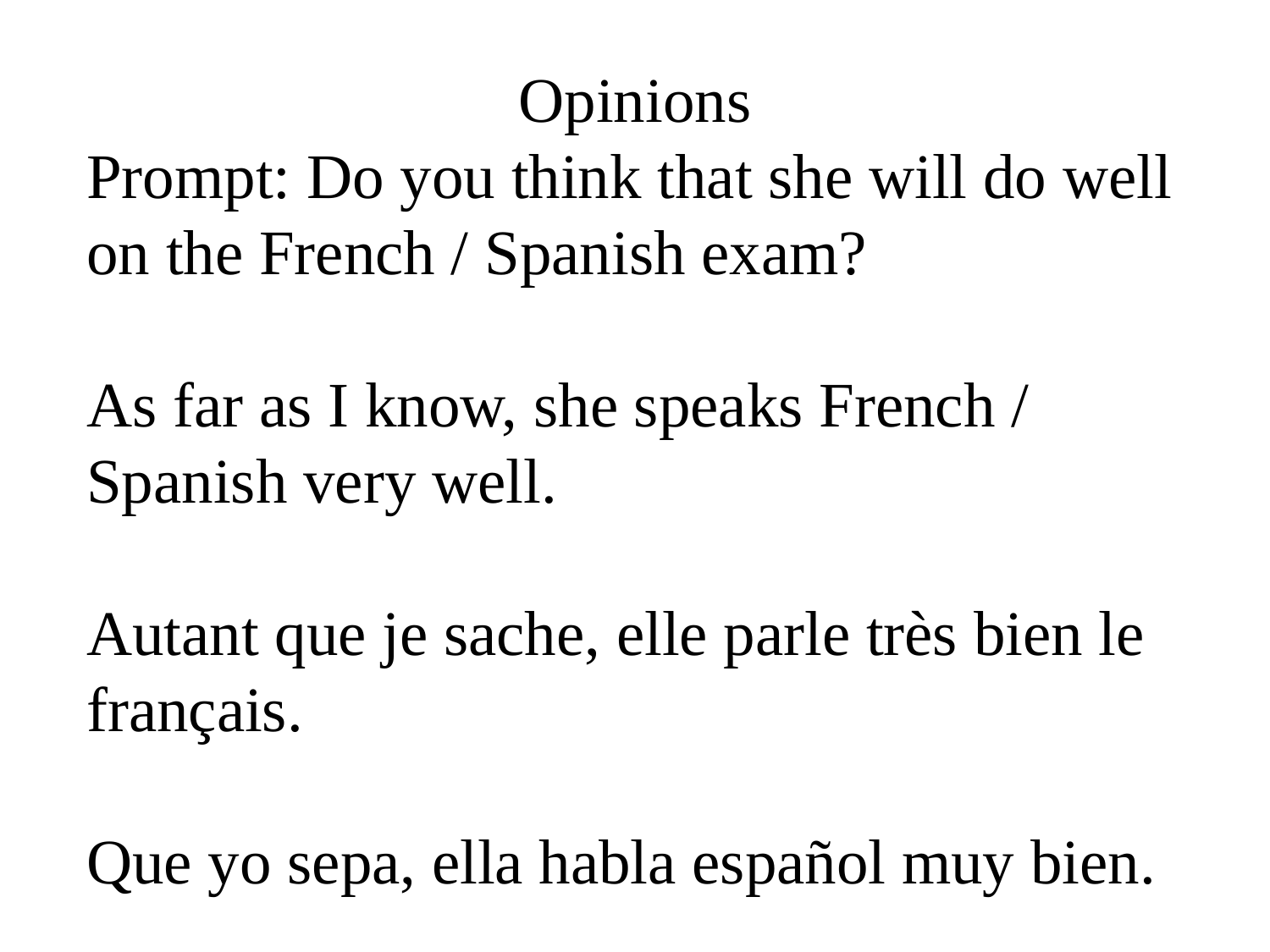

Opinions
Prompt: Do you think that she will do well on the French / Spanish exam?

As far as I know, she speaks French / Spanish very well.

Autant que je sache, elle parle très bien le français.

Que yo sepa, ella habla español muy bien.